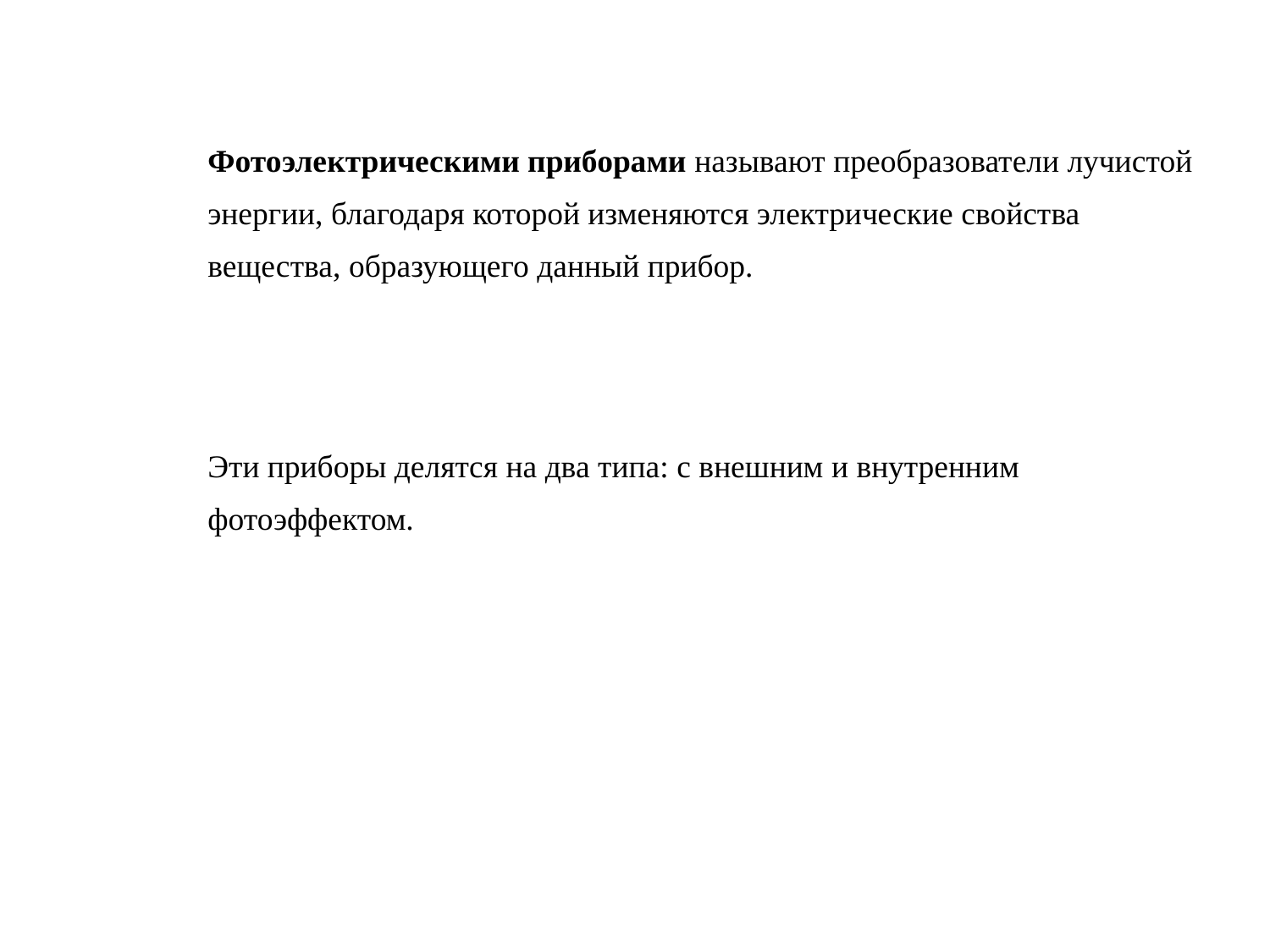

# Фотоэлектрические приборы. Основные теоретические сведения.
|  | Фотоэлектрическими приборами называют преобразователи лучистой энергии, благодаря которой изменяются электрические свойства вещества, образующего данный прибор. |  |
| --- | --- | --- |
|  | Эти приборы делятся на два типа: с внешним и внутренним фотоэффектом. |  |
|  |  |  |